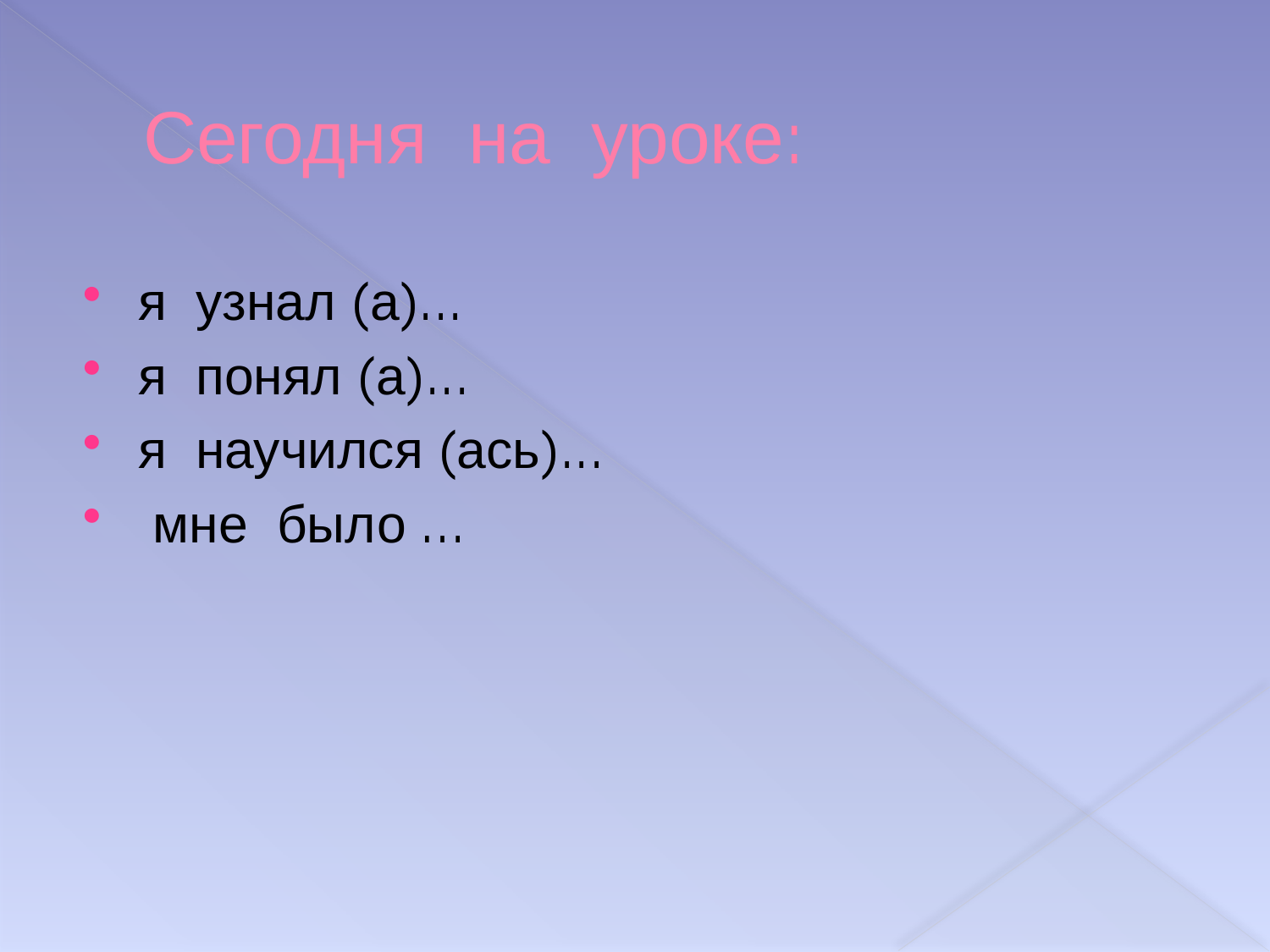

# Сегодня  на  уроке:
я  узнал (а)...
я  понял (а)...
я  научился (ась)...
 мне  было …